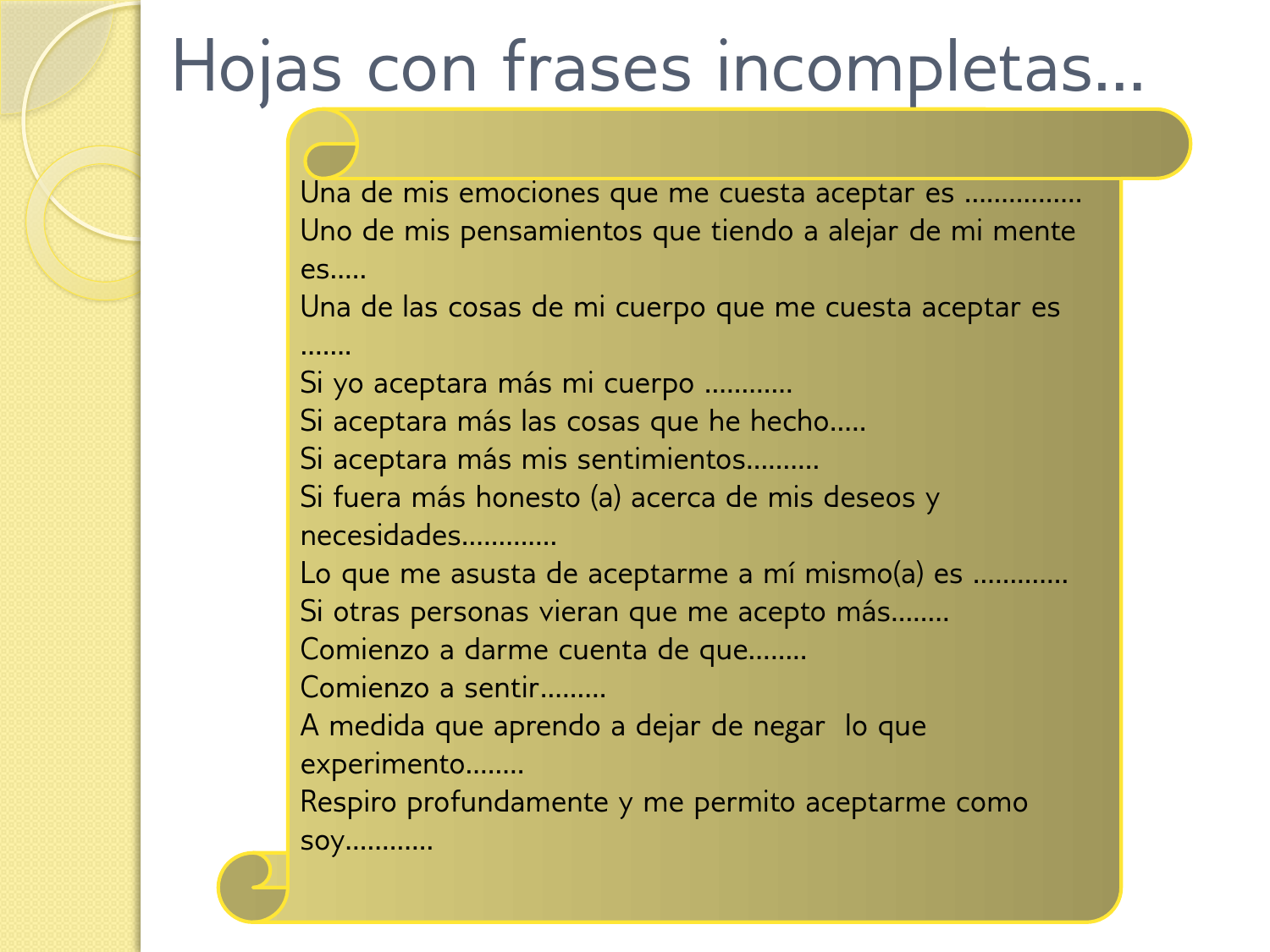

# Hojas con frases incompletas…
Una de mis emociones que me cuesta aceptar es …………….
Uno de mis pensamientos que tiendo a alejar de mi mente es.....
Una de las cosas de mi cuerpo que me cuesta aceptar es …….
Si yo aceptara más mi cuerpo …………
Si aceptara más las cosas que he hecho…..
Si aceptara más mis sentimientos……….
Si fuera más honesto (a) acerca de mis deseos y necesidades………….
Lo que me asusta de aceptarme a mí mismo(a) es ………….
Si otras personas vieran que me acepto más……..
Comienzo a darme cuenta de que……..
Comienzo a sentir………
A medida que aprendo a dejar de negar  lo que experimento……..
Respiro profundamente y me permito aceptarme como soy…………